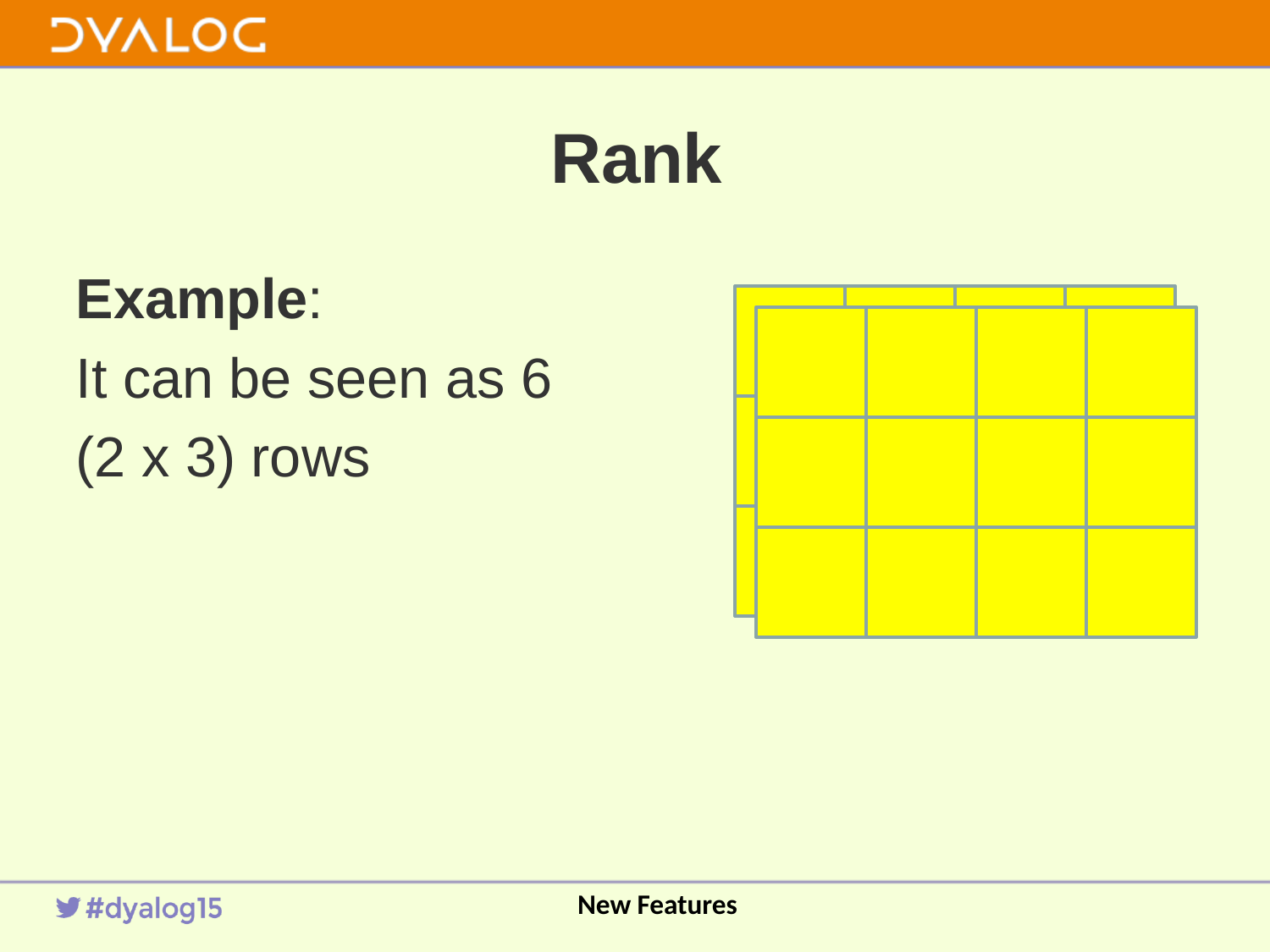

# Rank
Example:
It can be seen as 6
(2 x 3) rows

New Features